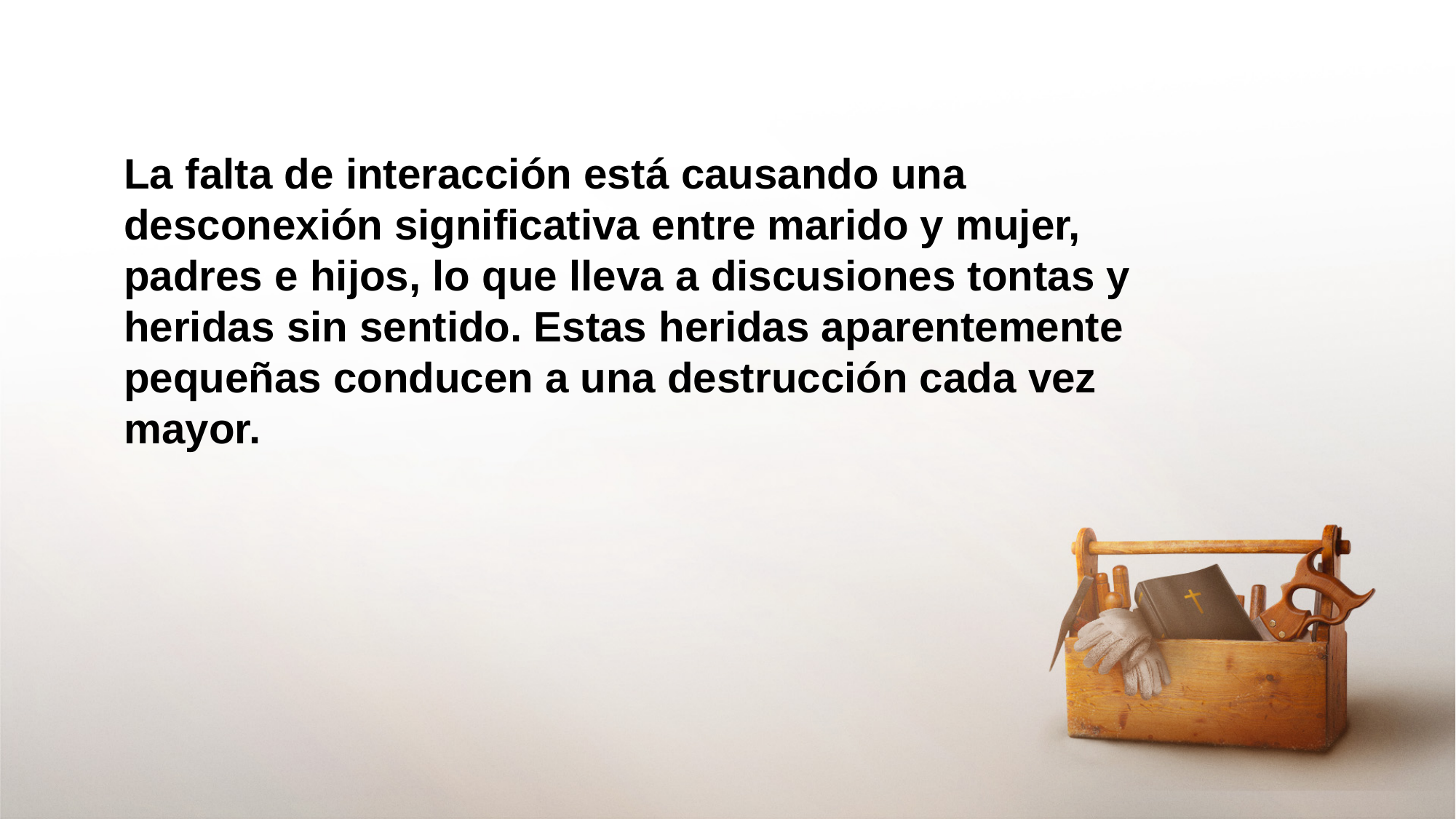

La falta de interacción está causando una desconexión significativa entre marido y mujer, padres e hijos, lo que lleva a discusiones tontas y heridas sin sentido. Estas heridas aparentemente pequeñas conducen a una destrucción cada vez mayor.